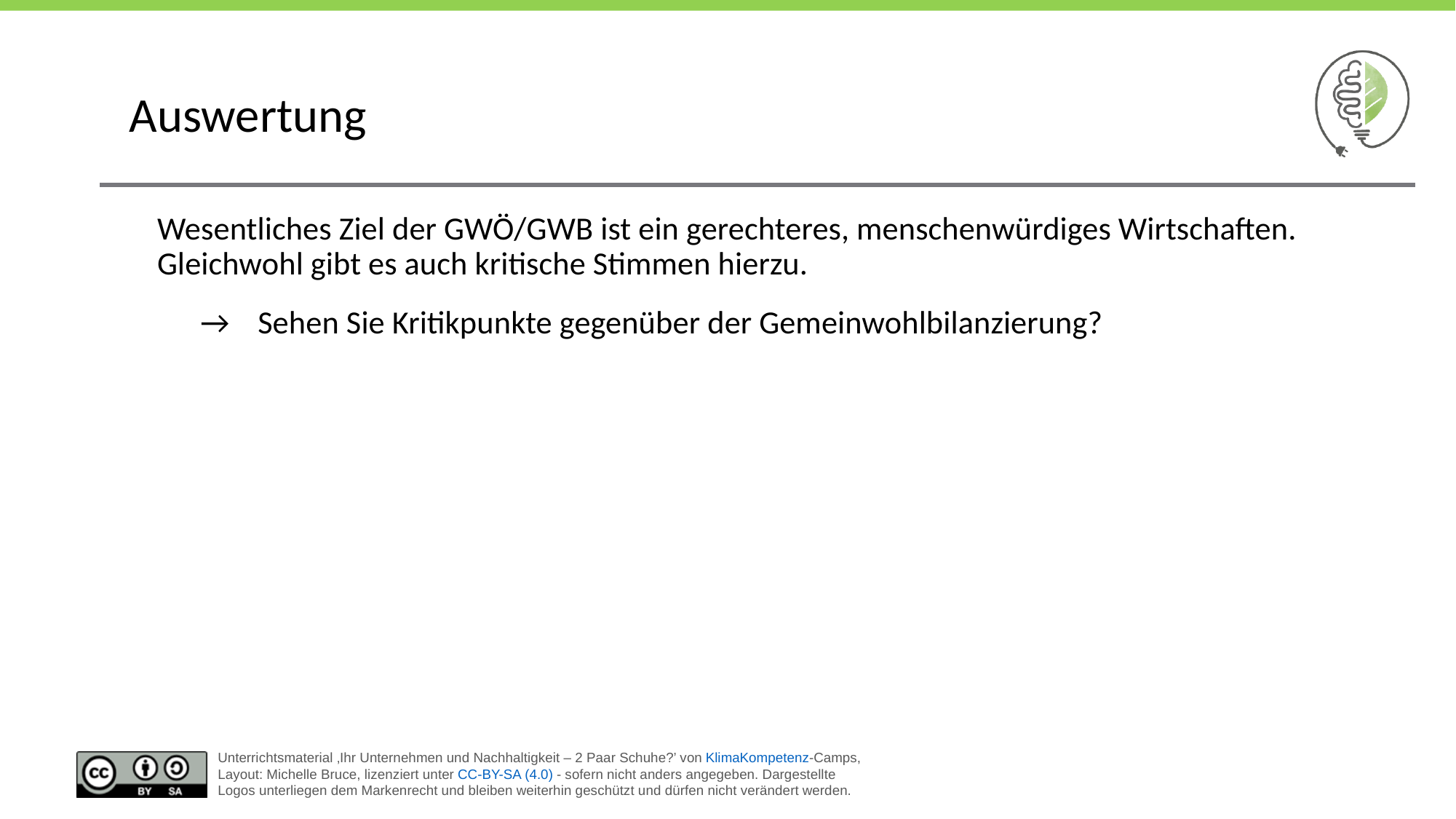

Auswertung
Wesentliches Ziel der GWÖ/GWB ist ein gerechteres, menschenwürdiges Wirtschaften. Gleichwohl gibt es auch kritische Stimmen hierzu.
→	Sehen Sie Kritikpunkte gegenüber der Gemeinwohlbilanzierung?